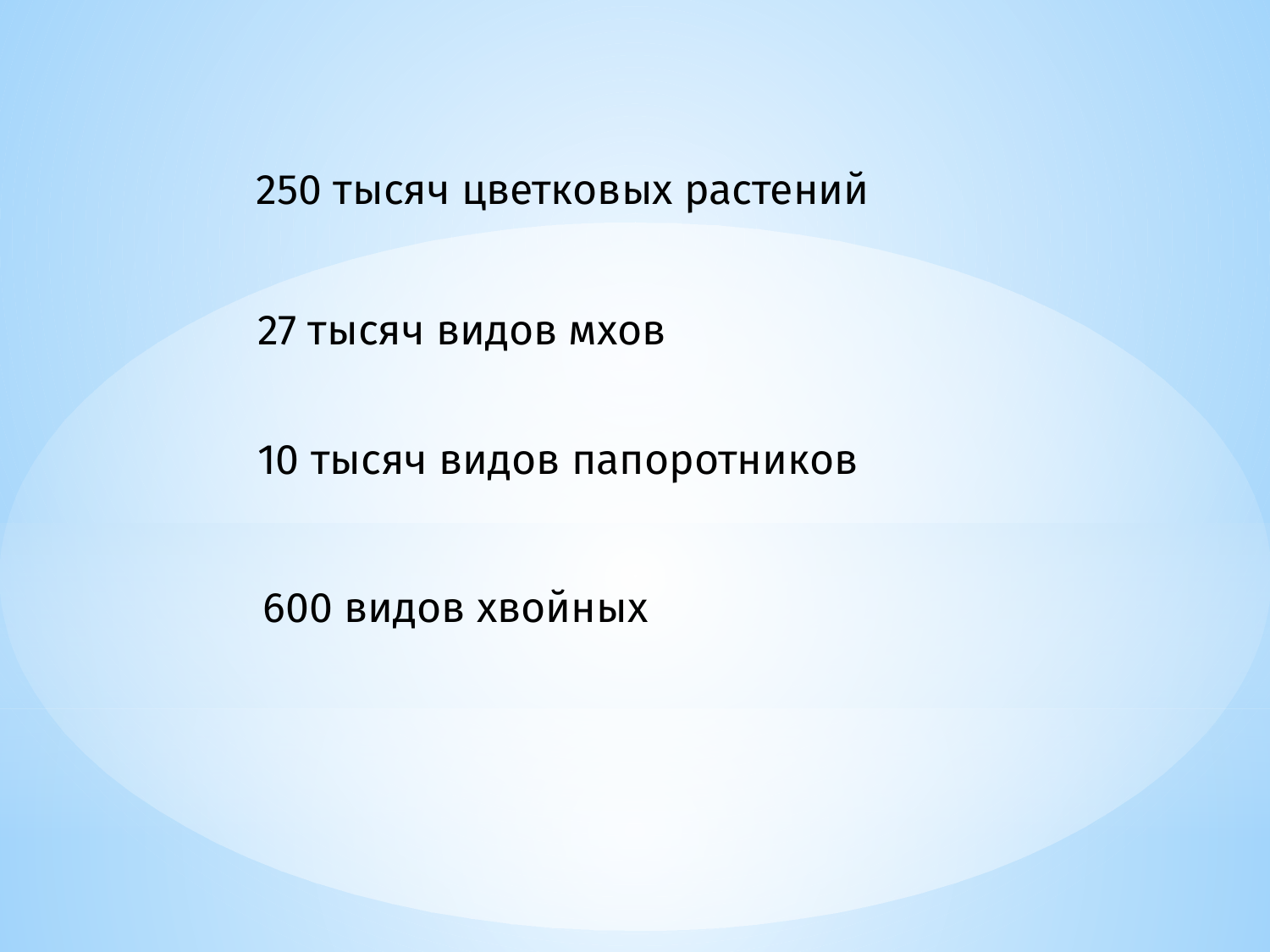

250 тысяч цветковых растений
27 тысяч видов мхов
10 тысяч видов папоротников
600 видов хвойных